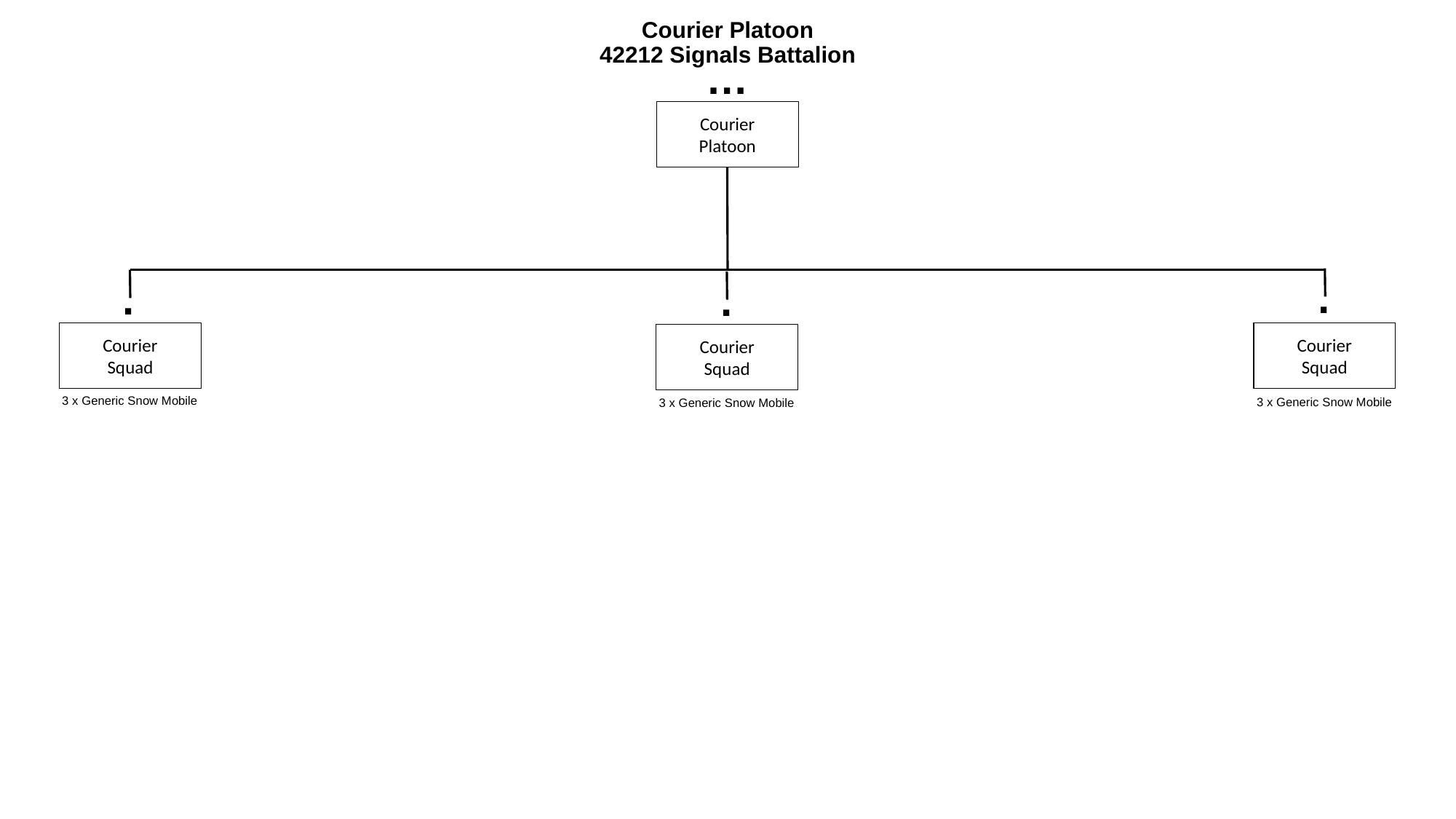

# Courier Platoon 42212 Signals Battalion
…
Courier
Platoon
.
.
.
Courier
Squad
Courier
Squad
Courier
Squad
3 x Generic Snow Mobile
3 x Generic Snow Mobile
3 x Generic Snow Mobile